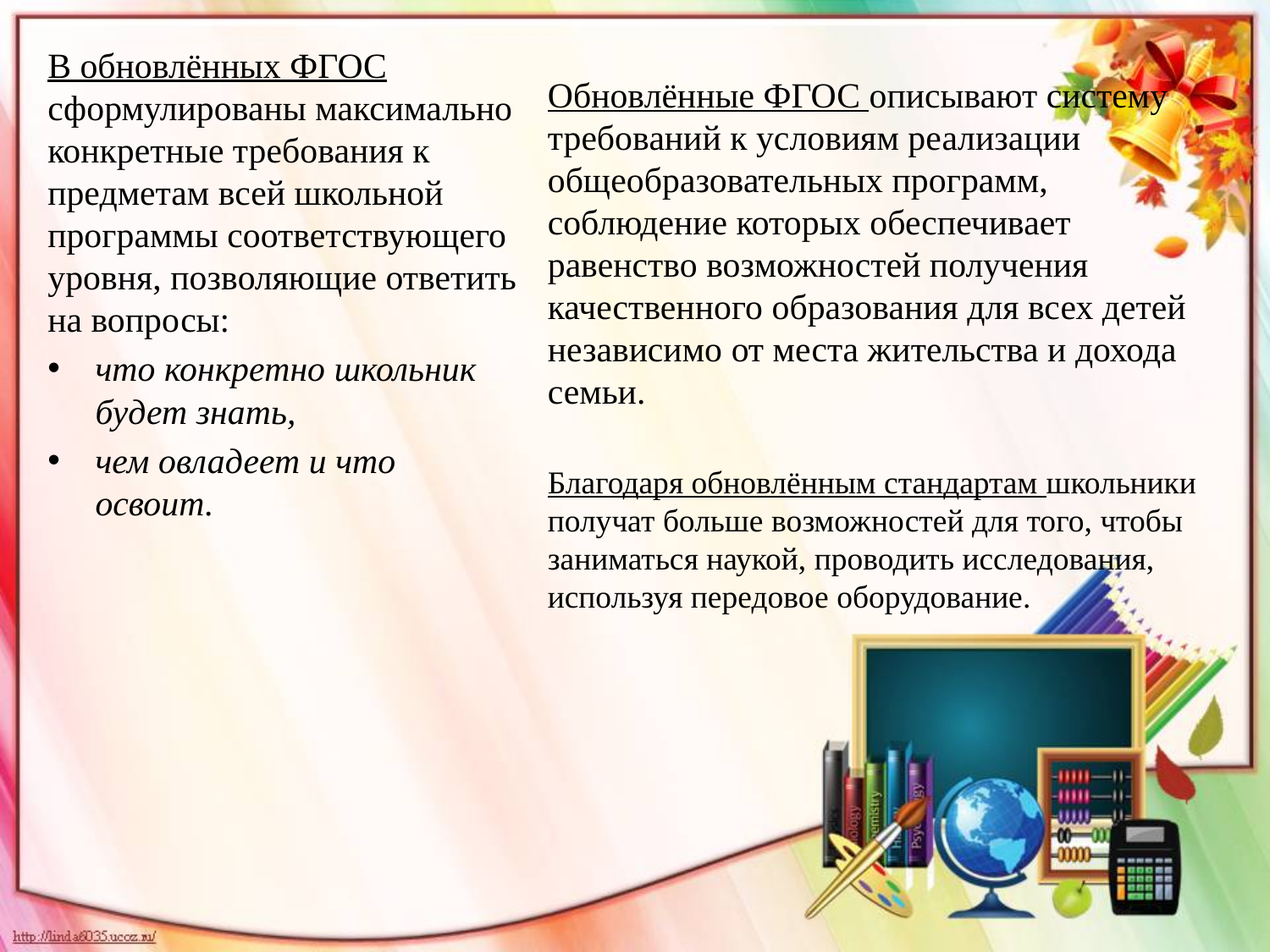

В обновлённых ФГОС сформулированы максимально конкретные требования к предметам всей школьной программы соответствующего уровня, позволяющие ответить на вопросы:
что конкретно школьник будет знать,
чем овладеет и что освоит.
Обновлённые ФГОС описывают систему требований к условиям реализации общеобразовательных программ, соблюдение которых обеспечивает равенство возможностей получения качественного образования для всех детей независимо от места жительства и дохода семьи.

Благодаря обновлённым стандартам школьники получат больше возможностей для того, чтобы заниматься наукой, проводить исследования, используя передовое оборудование.